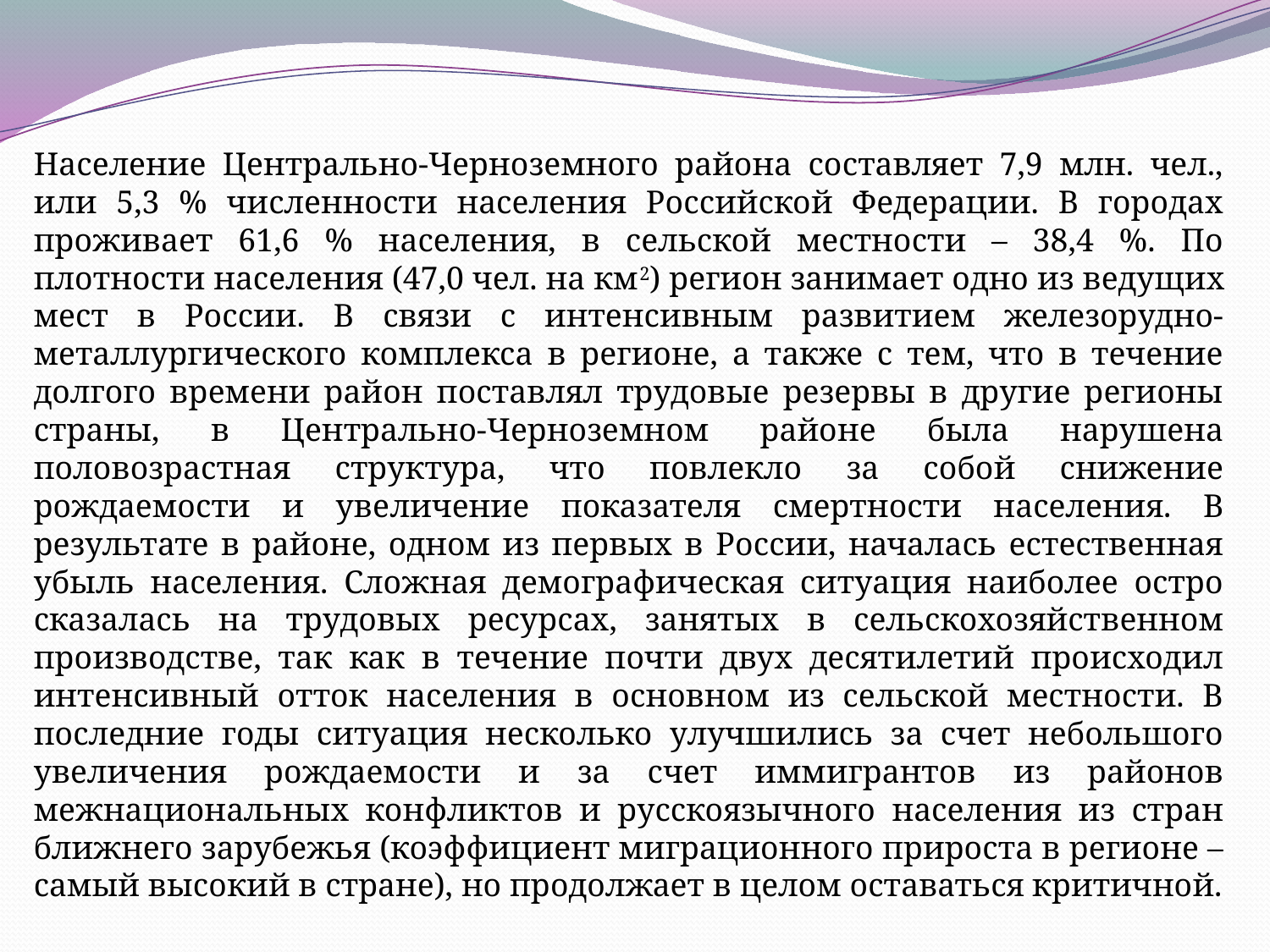

Население Центрально-Черноземного района составляет 7,9 млн. чел., или 5,3 % численности населения Российской Федерации. В городах проживает 61,6 % населения, в сельской местности – 38,4 %. По плотности населения (47,0 чел. на км2) регион занимает одно из ведущих мест в России. В связи с интенсивным развитием железорудно-металлургического комплекса в регионе, а также с тем, что в течение долгого времени район поставлял трудовые резервы в другие регионы страны, в Центрально-Черноземном районе была нарушена половозрастная структура, что повлекло за собой снижение рождаемости и уве­личение показателя смертности населения. В результате в районе, одном из первых в России, началась естественная убыль населения. Сложная демографическая ситуация наиболее остро сказалась на трудовых ресурсах, занятых в сельскохозяйственном производстве, так как в течение почти двух десятилетий происходил интенсивный отток населения в основном из сельской местности. В последние годы ситуация несколько улучшились за счет небольшого увеличения рождаемости и за счет иммигрантов из районов межнациональных конфликтов и русскоязычного населения из стран ближнего зарубежья (коэффициент миграционного прироста в регионе – самый высокий в стране), но продолжает в целом оставаться критичной.